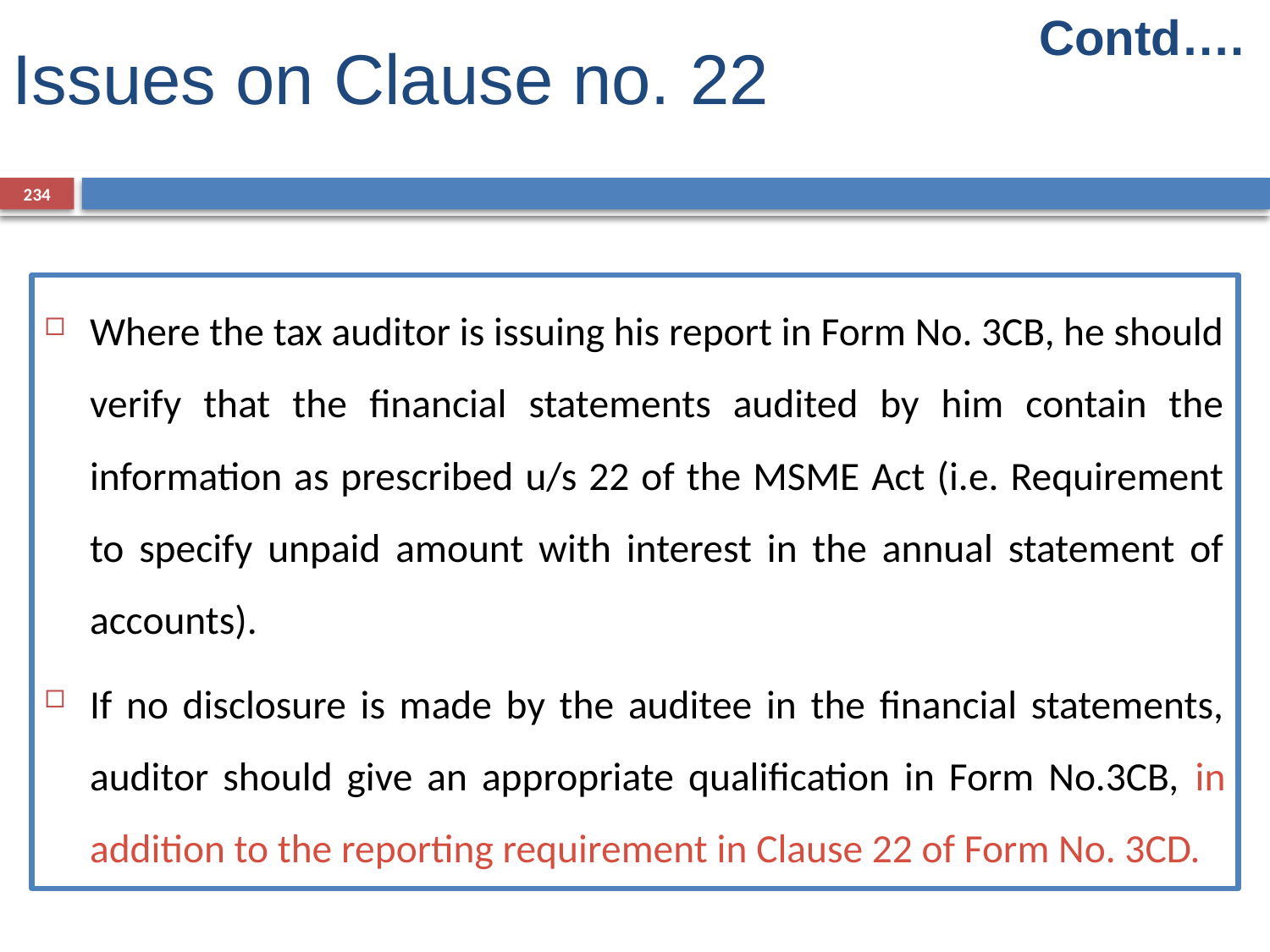

Contd….
# Issues on Clause no. 22
234
Where the tax auditor is issuing his report in Form No. 3CB, he should verify that the financial statements audited by him contain the information as prescribed u/s 22 of the MSME Act (i.e. Requirement to specify unpaid amount with interest in the annual statement of accounts).
If no disclosure is made by the auditee in the financial statements, auditor should give an appropriate qualification in Form No.3CB, in addition to the reporting requirement in Clause 22 of Form No. 3CD.